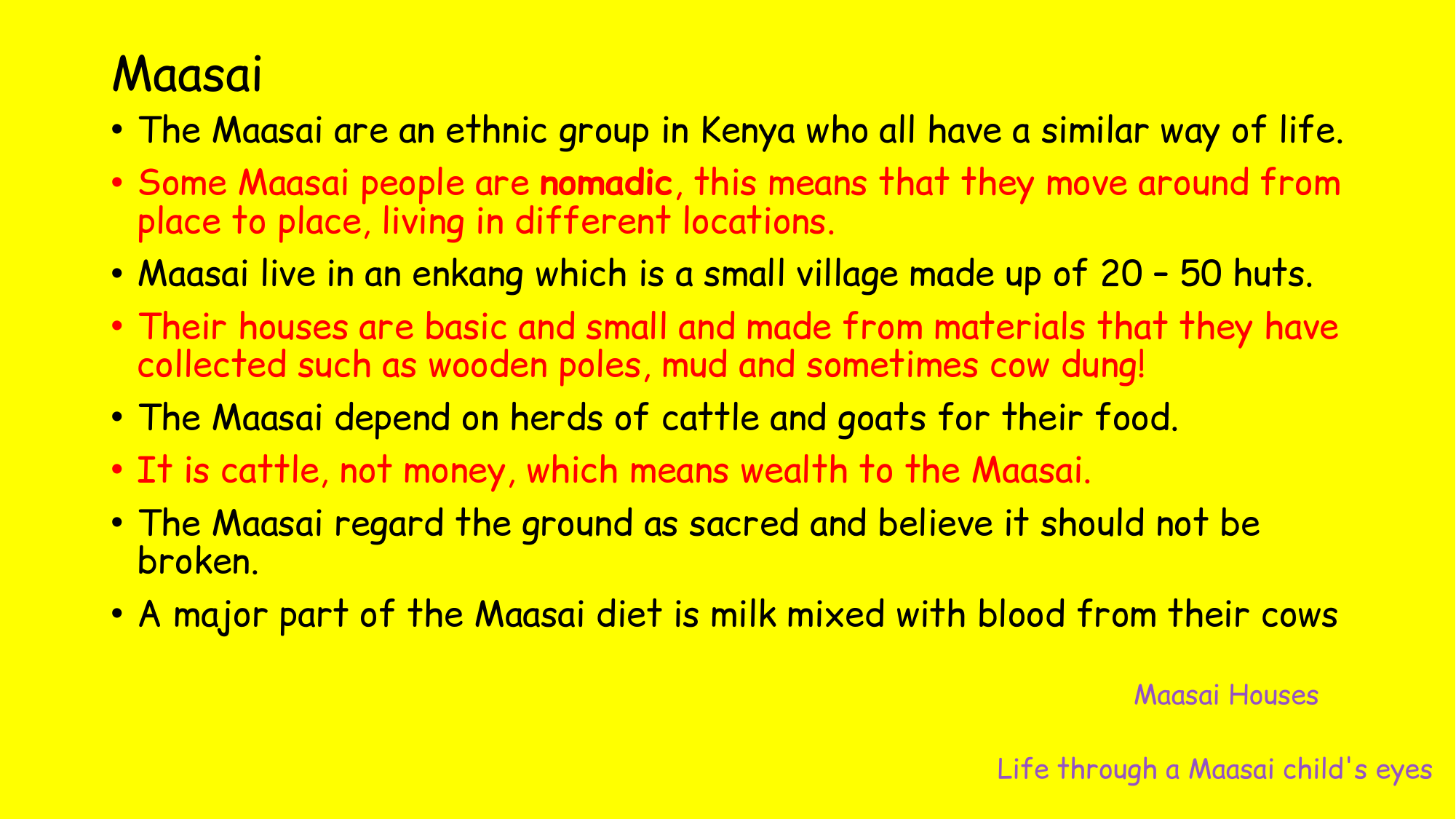

# Maasai
The Maasai are an ethnic group in Kenya who all have a similar way of life.
Some Maasai people are nomadic, this means that they move around from place to place, living in different locations.
Maasai live in an enkang which is a small village made up of 20 – 50 huts.
Their houses are basic and small and made from materials that they have collected such as wooden poles, mud and sometimes cow dung!
The Maasai depend on herds of cattle and goats for their food.
It is cattle, not money, which means wealth to the Maasai.
The Maasai regard the ground as sacred and believe it should not be broken.
A major part of the Maasai diet is milk mixed with blood from their cows

Maasai Houses

Life through a Maasai child's eyes